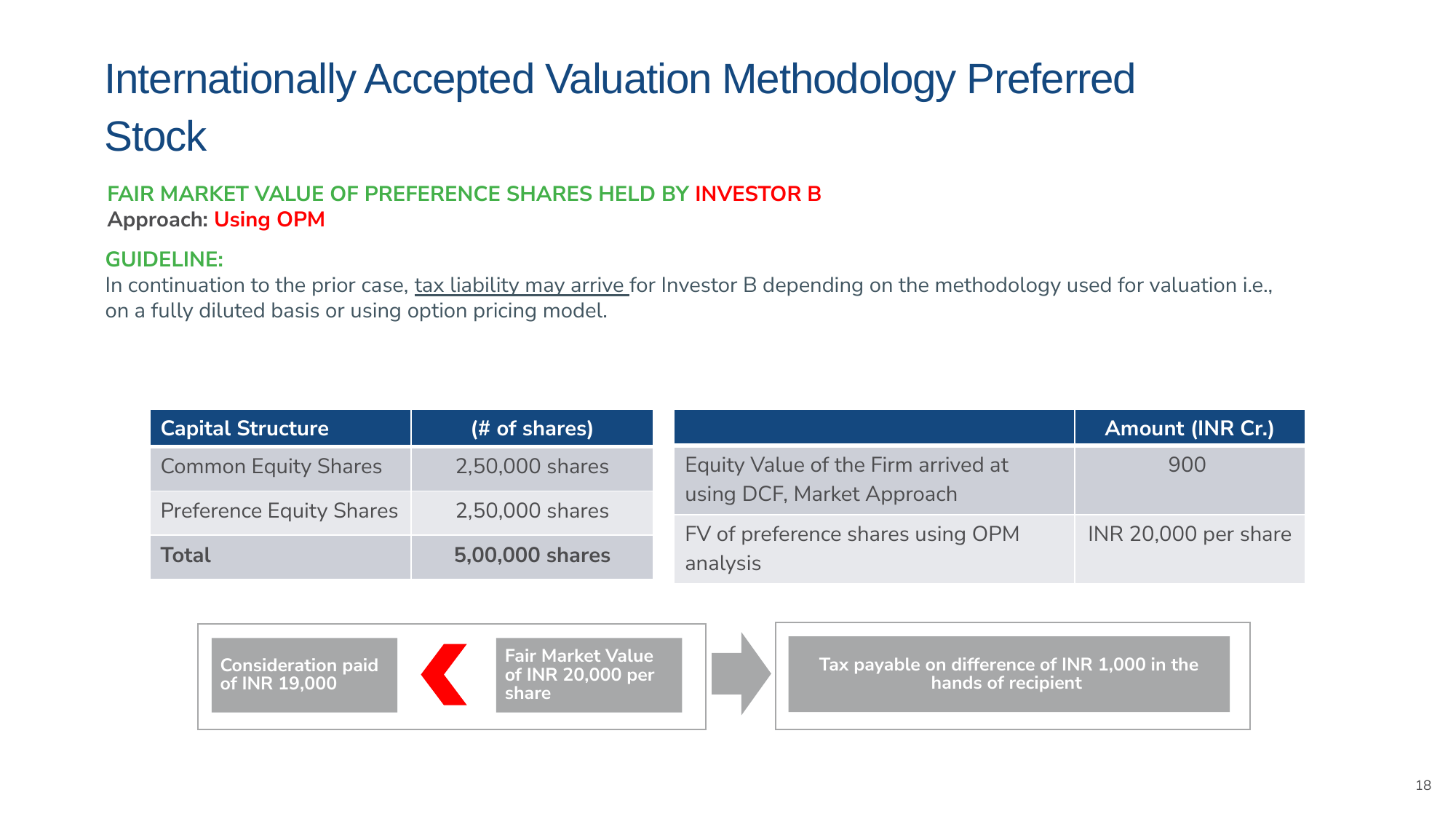

# Internationally Accepted Valuation Methodology Preferred Stock
FAIR MARKET VALUE OF PREFERENCE SHARES HELD BY INVESTOR B
Approach: Using OPM
GUIDELINE:
In continuation to the prior case, tax liability may arrive for Investor B depending on the methodology used for valuation i.e., on a fully diluted basis or using option pricing model.
| Capital Structure | (# of shares) |
| --- | --- |
| Common Equity Shares | 2,50,000 shares |
| Preference Equity Shares | 2,50,000 shares |
| Total | 5,00,000 shares |
|  | Amount (INR Cr.) |
| --- | --- |
| Equity Value of the Firm arrived at using DCF, Market Approach | 900 |
| FV of preference shares using OPM analysis | INR 20,000 per share |

Tax payable on difference of INR 1,000 in the hands of recipient

Consideration paid of INR 19,000
Fair Market Value of INR 20,000 per share

18